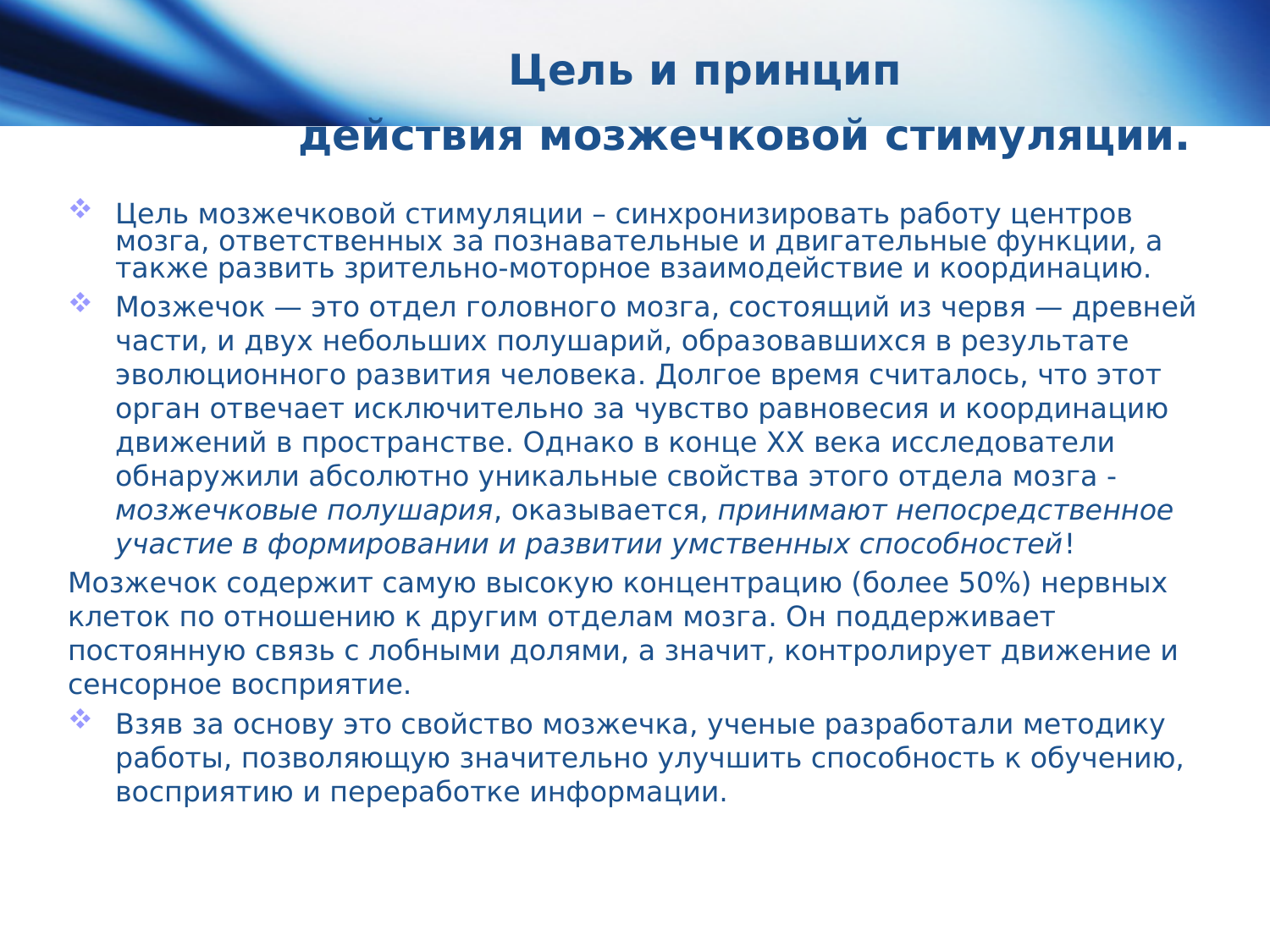

# Цель и принцип действия мозжечковой стимуляции.
Цель мозжечковой стимуляции – синхронизировать работу центров мозга, ответственных за познавательные и двигательные функции, а также развить зрительно-моторное взаимодействие и координацию.
Мозжечок — это отдел головного мозга, состоящий из червя — древней части, и двух небольших полушарий, образовавшихся в результате эволюционного развития человека. Долгое время считалось, что этот орган отвечает исключительно за чувство равновесия и координацию движений в пространстве. Однако в конце XX века исследователи обнаружили абсолютно уникальные свойства этого отдела мозга - мозжечковые полушария, оказывается, принимают непосредственное участие в формировании и развитии умственных способностей!
Мозжечок содержит самую высокую концентрацию (более 50%) нервных клеток по отношению к другим отделам мозга. Он поддерживает постоянную связь с лобными долями, а значит, контролирует движение и сенсорное восприятие.
Взяв за основу это свойство мозжечка, ученые разработали методику работы, позволяющую значительно улучшить способность к обучению, восприятию и переработке информации.